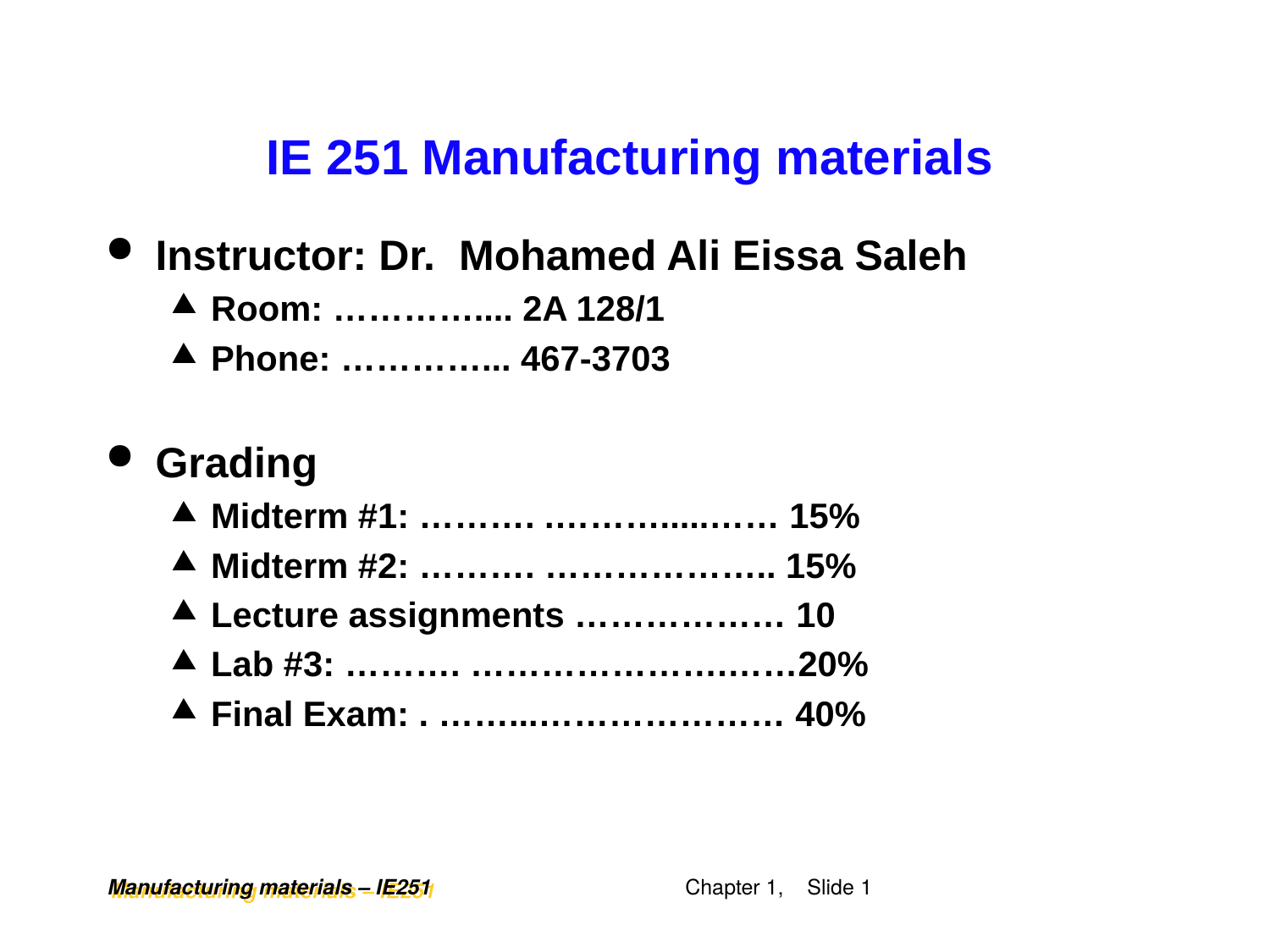

# IE 251 Manufacturing materials
Instructor: Dr.  Mohamed Ali Eissa Saleh
Room: ………….... 2A 128/1
Phone: …………... 467-3703

Grading
Midterm #1: ………. .……….....…… 15%
Midterm #2: ………. ……………….. 15%
Lecture assignments ……………… 10
Lab #3: ………. ………………….……20%
Final Exam: . ……...………………… 40%